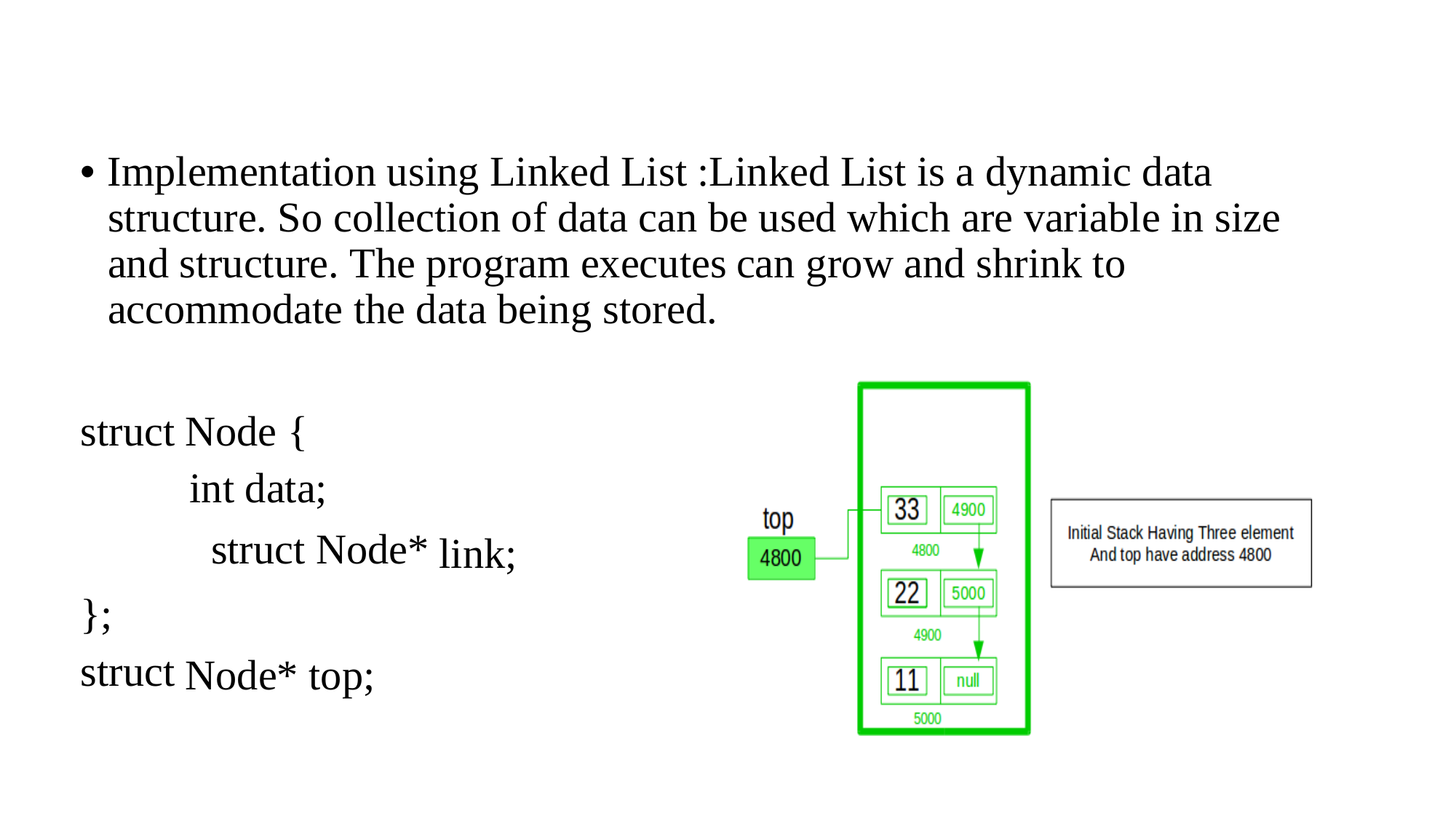

• Implementation using Linked List :Linked List is a dynamic data
structure. So collection of data can be used which are variable
in
size
and structure. The program executes
can
grow
and
shrink
to
accommodate the data being
stored.

struct
Node {
int data;
struct Node*
link;
};
struct
Node* top;